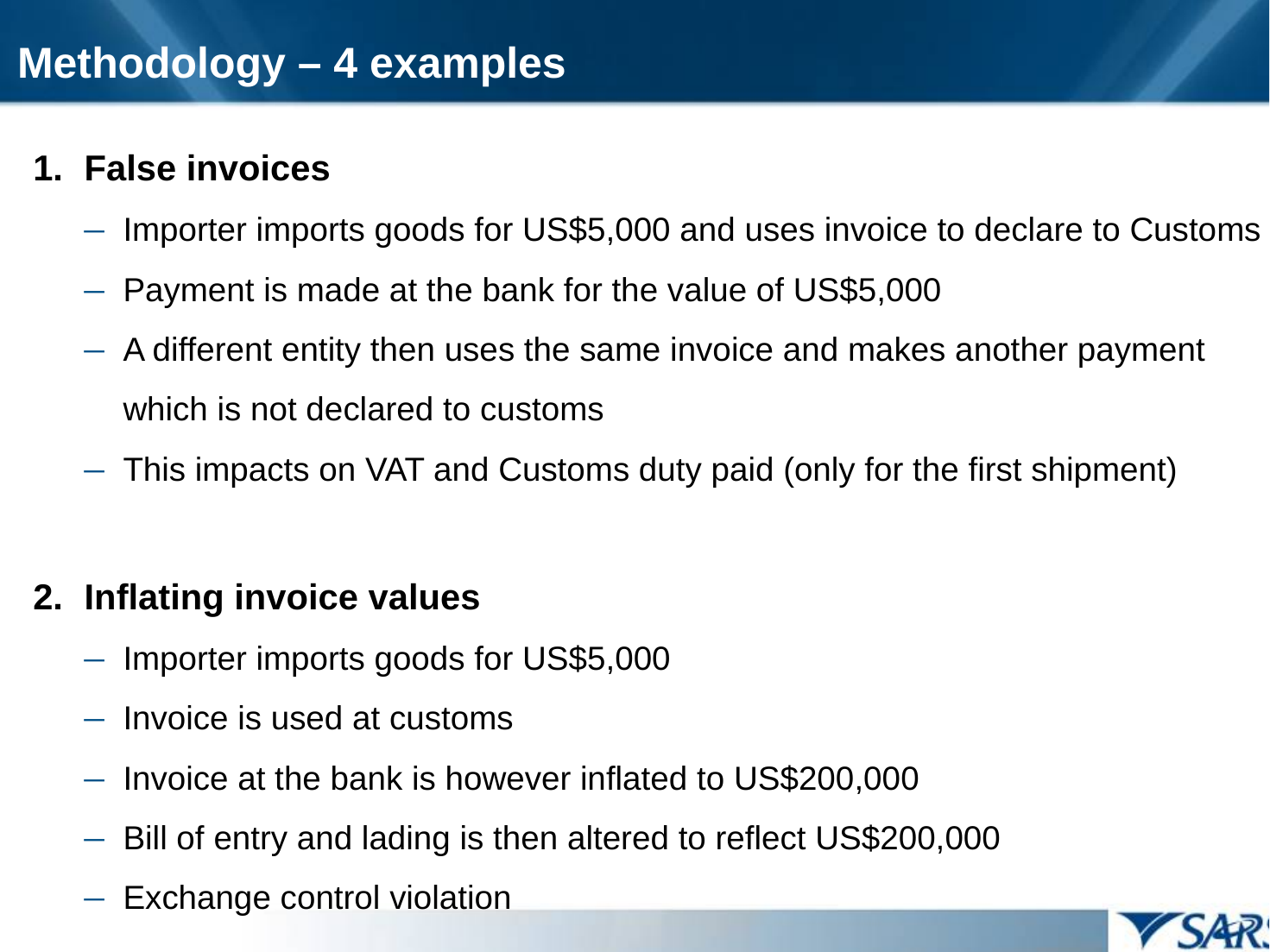

# Methodology – 4 examples
1.	False invoices
Importer imports goods for US$5,000 and uses invoice to declare to Customs
Payment is made at the bank for the value of US$5,000
A different entity then uses the same invoice and makes another payment which is not declared to customs
This impacts on VAT and Customs duty paid (only for the first shipment)

2.	Inflating invoice values
Importer imports goods for US$5,000
Invoice is used at customs
Invoice at the bank is however inflated to US$200,000
Bill of entry and lading is then altered to reflect US$200,000
Exchange control violation